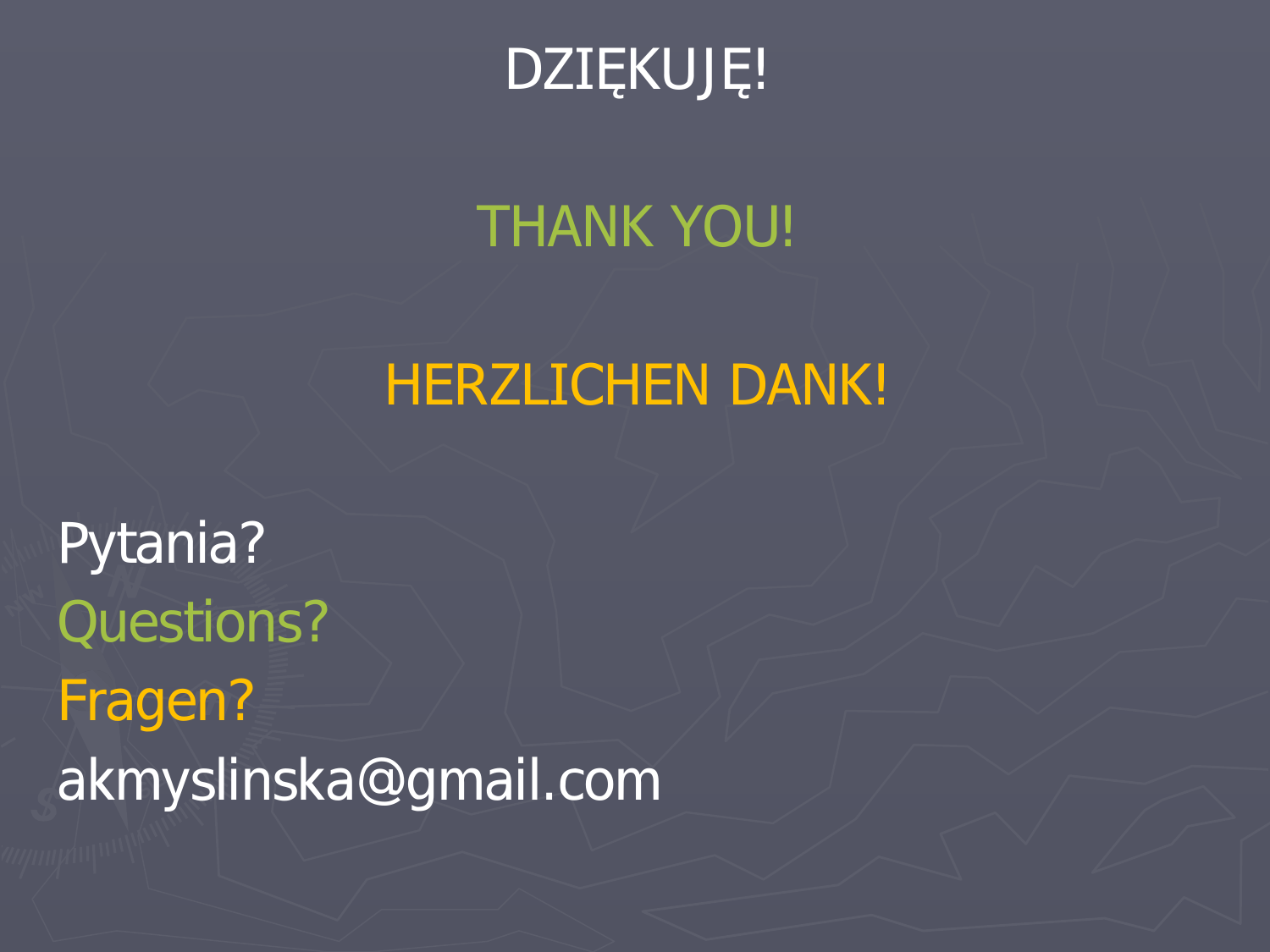

DZIĘKUJĘ!

THANK YOU!

HERZLICHEN DANK!

Pytania?
Questions?
Fragen?
akmyslinska@gmail.com